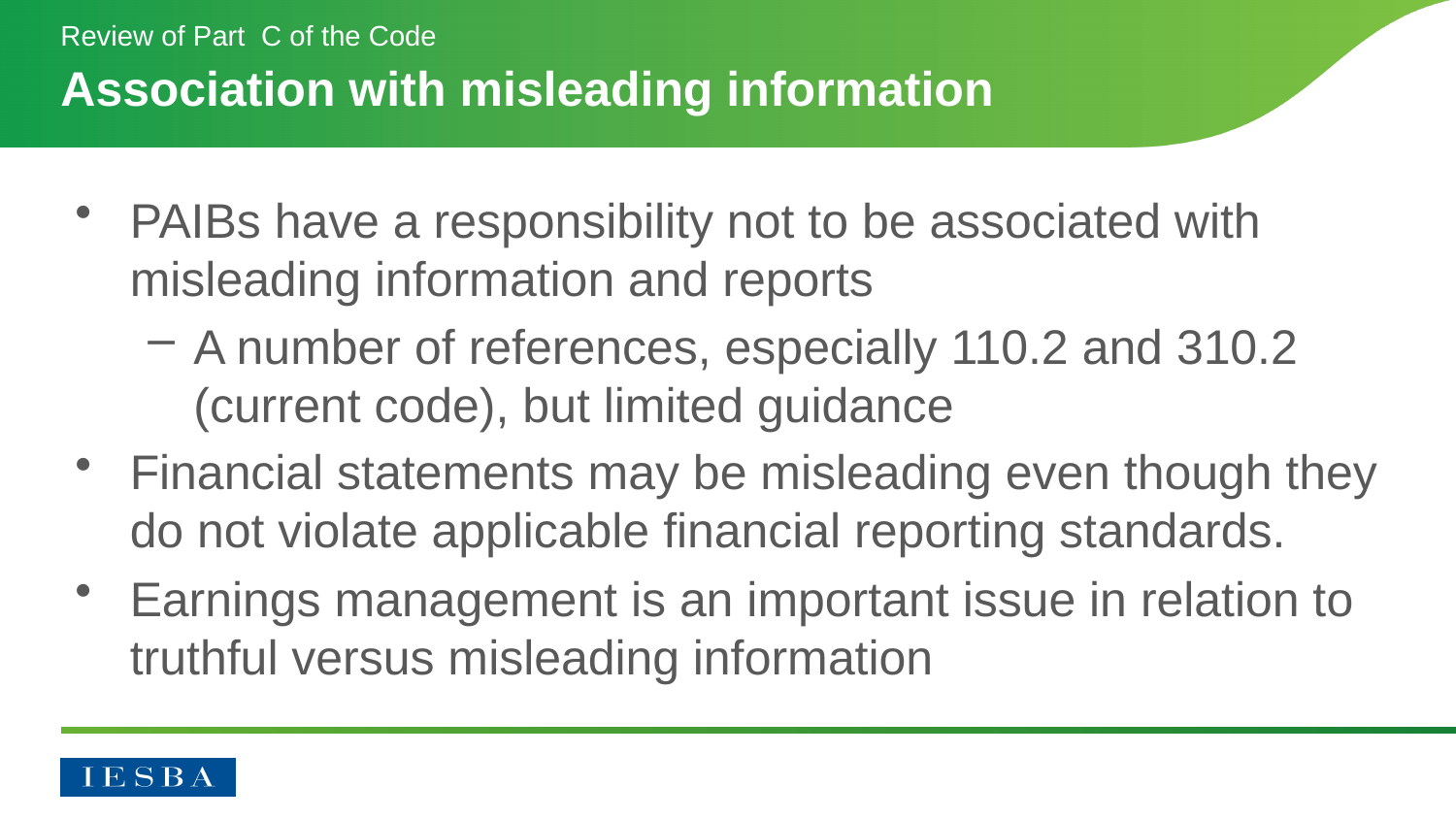

Review of Part  C of the Code
# Association with misleading information
PAIBs have a responsibility not to be associated with misleading information and reports
A number of references, especially 110.2 and 310.2 (current code), but limited guidance
Financial statements may be misleading even though they do not violate applicable financial reporting standards.
Earnings management is an important issue in relation to truthful versus misleading information